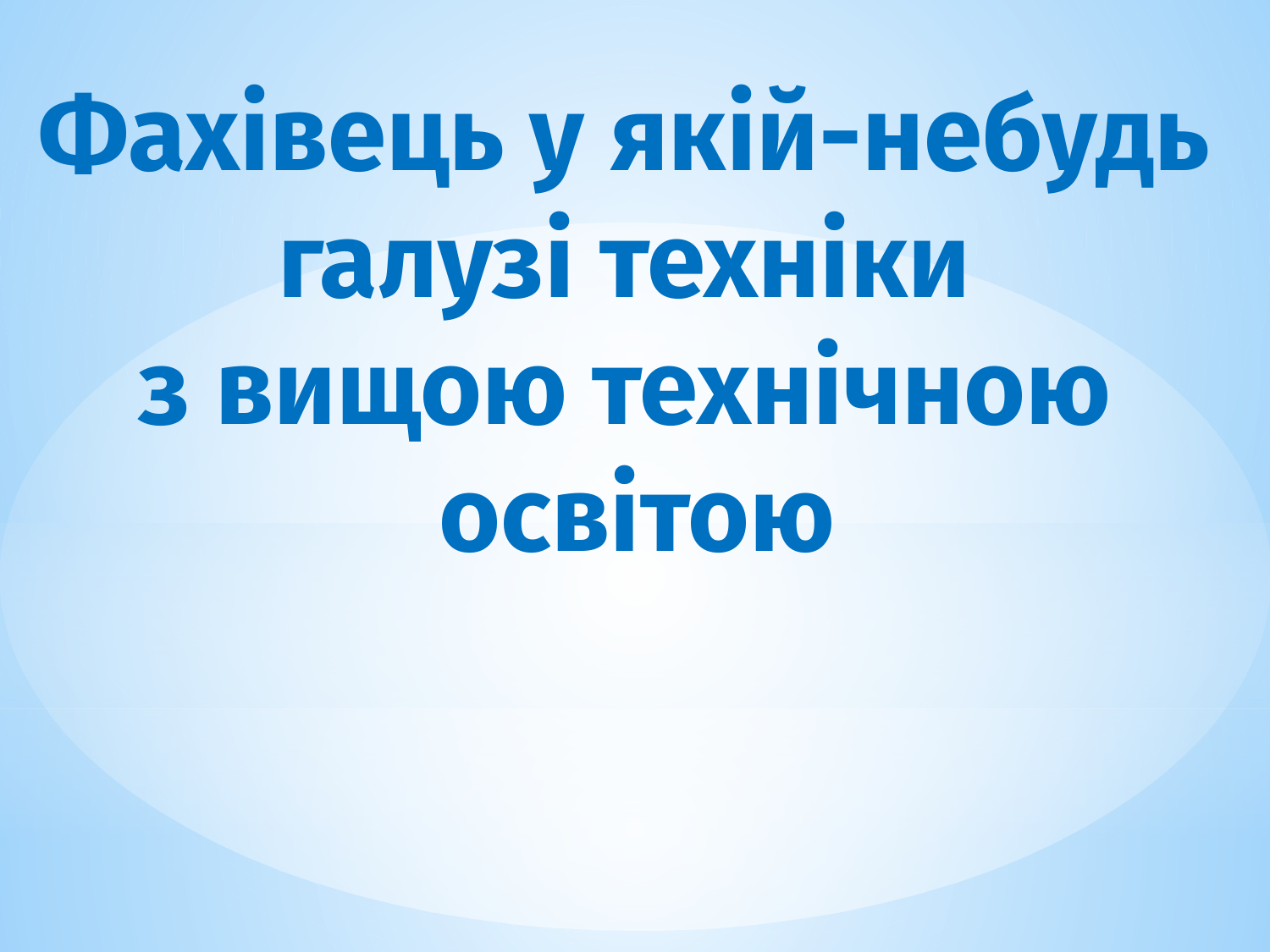

Фахівець у якій-небудь
 галузі техніки
з вищою технічною
 освітою